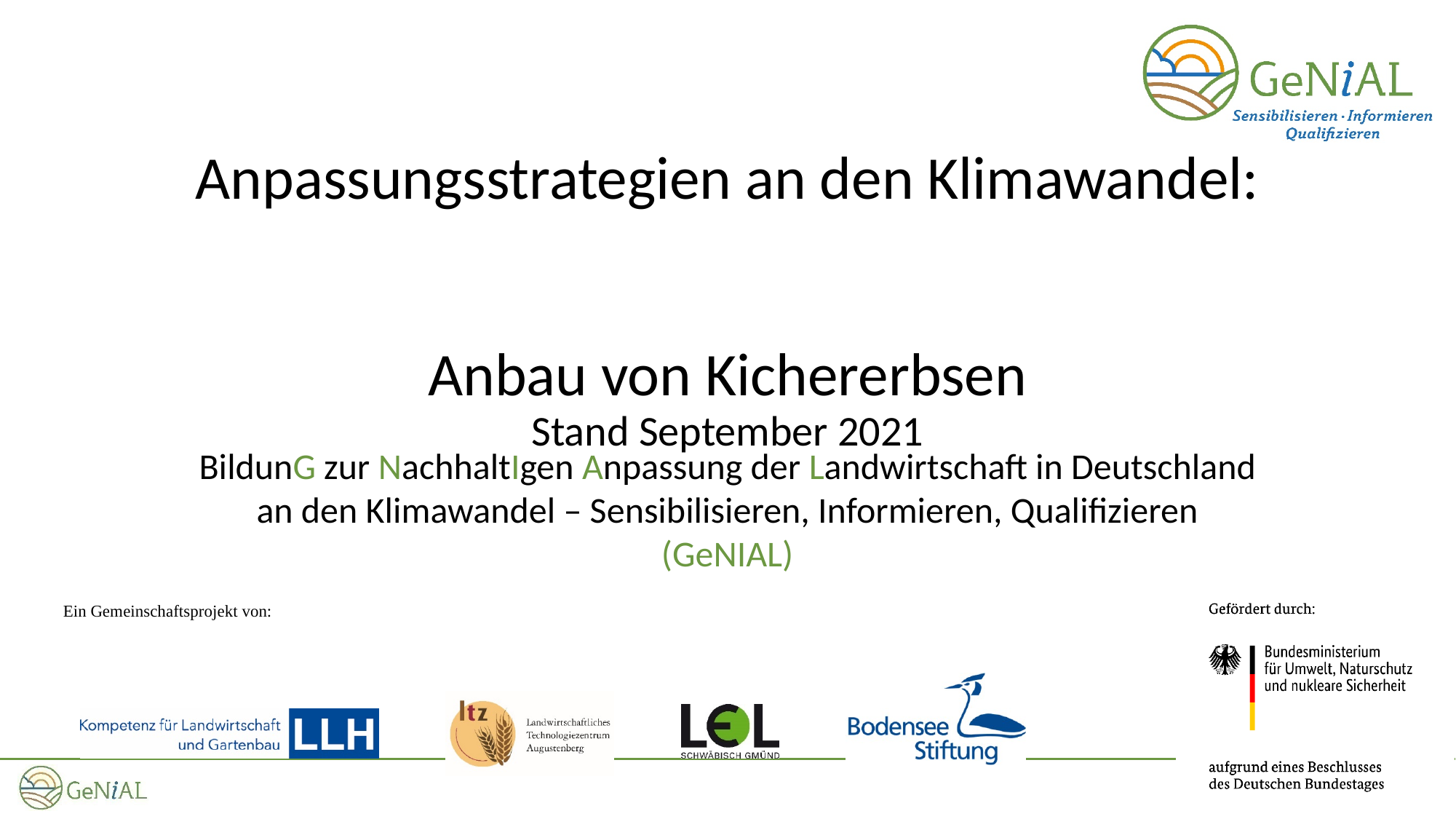

# Anpassungsstrategien an den Klimawandel: Anbau von Kichererbsen Stand September 2021